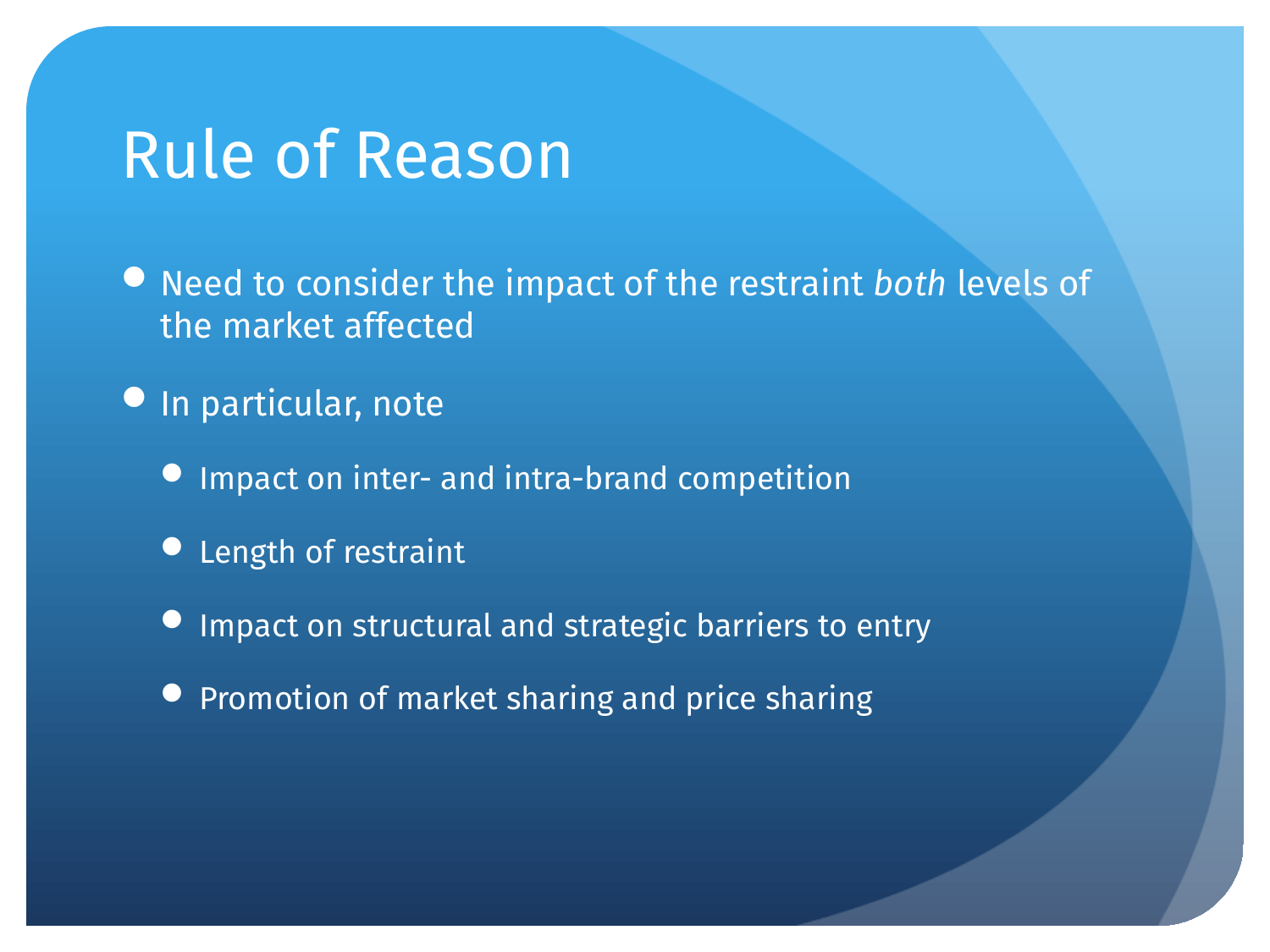

# Rule of Reason
Need to consider the impact of the restraint both levels of the market affected
In particular, note
Impact on inter- and intra-brand competition
Length of restraint
Impact on structural and strategic barriers to entry
Promotion of market sharing and price sharing